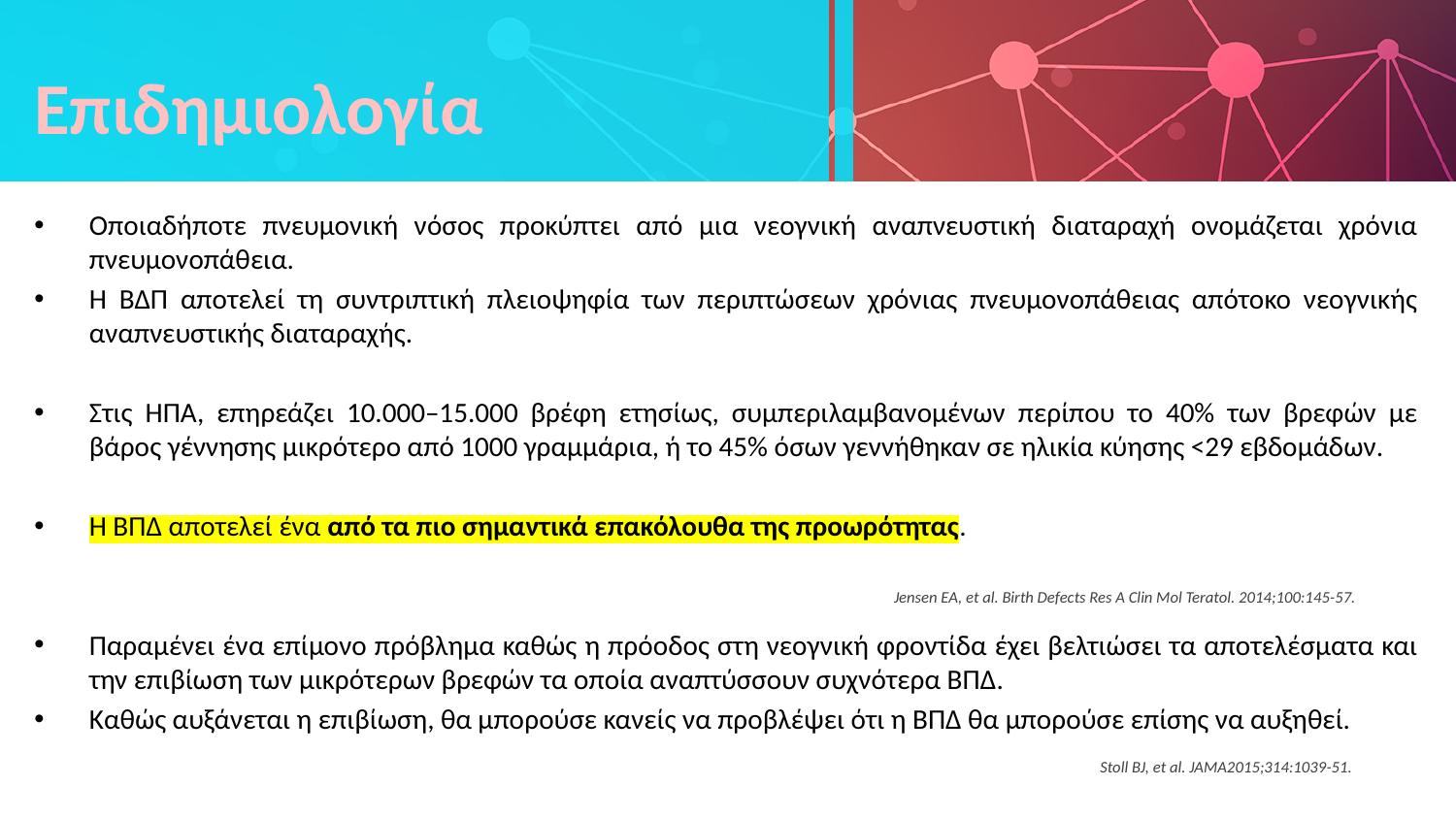

# Επιδημιολογία
Οποιαδήποτε πνευμονική νόσος προκύπτει από μια νεογνική αναπνευστική διαταραχή ονομάζεται χρόνια πνευμονοπάθεια.
Η ΒΔΠ αποτελεί τη συντριπτική πλειοψηφία των περιπτώσεων χρόνιας πνευμονοπάθειας απότοκο νεογνικής αναπνευστικής διαταραχής.

Στις ΗΠΑ, επηρεάζει 10.000–15.000 βρέφη ετησίως, συμπεριλαμβανομένων περίπου το 40% των βρεφών με βάρος γέννησης μικρότερο από 1000 γραμμάρια, ή το 45% όσων γεννήθηκαν σε ηλικία κύησης <29 εβδομάδων.

Η ΒΠΔ αποτελεί ένα από τα πιο σημαντικά επακόλουθα της προωρότητας.

Παραμένει ένα επίμονο πρόβλημα καθώς η πρόοδος στη νεογνική φροντίδα έχει βελτιώσει τα αποτελέσματα και την επιβίωση των μικρότερων βρεφών τα οποία αναπτύσσουν συχνότερα BΠΔ.
Καθώς αυξάνεται η επιβίωση, θα μπορούσε κανείς να προβλέψει ότι η BΠΔ θα μπορούσε επίσης να αυξηθεί.

Jensen EA, et al. Birth Defects Res A Clin Mol Teratol. 2014;100:145-57.
Stoll BJ, et al. JAMA2015;314:1039-51.